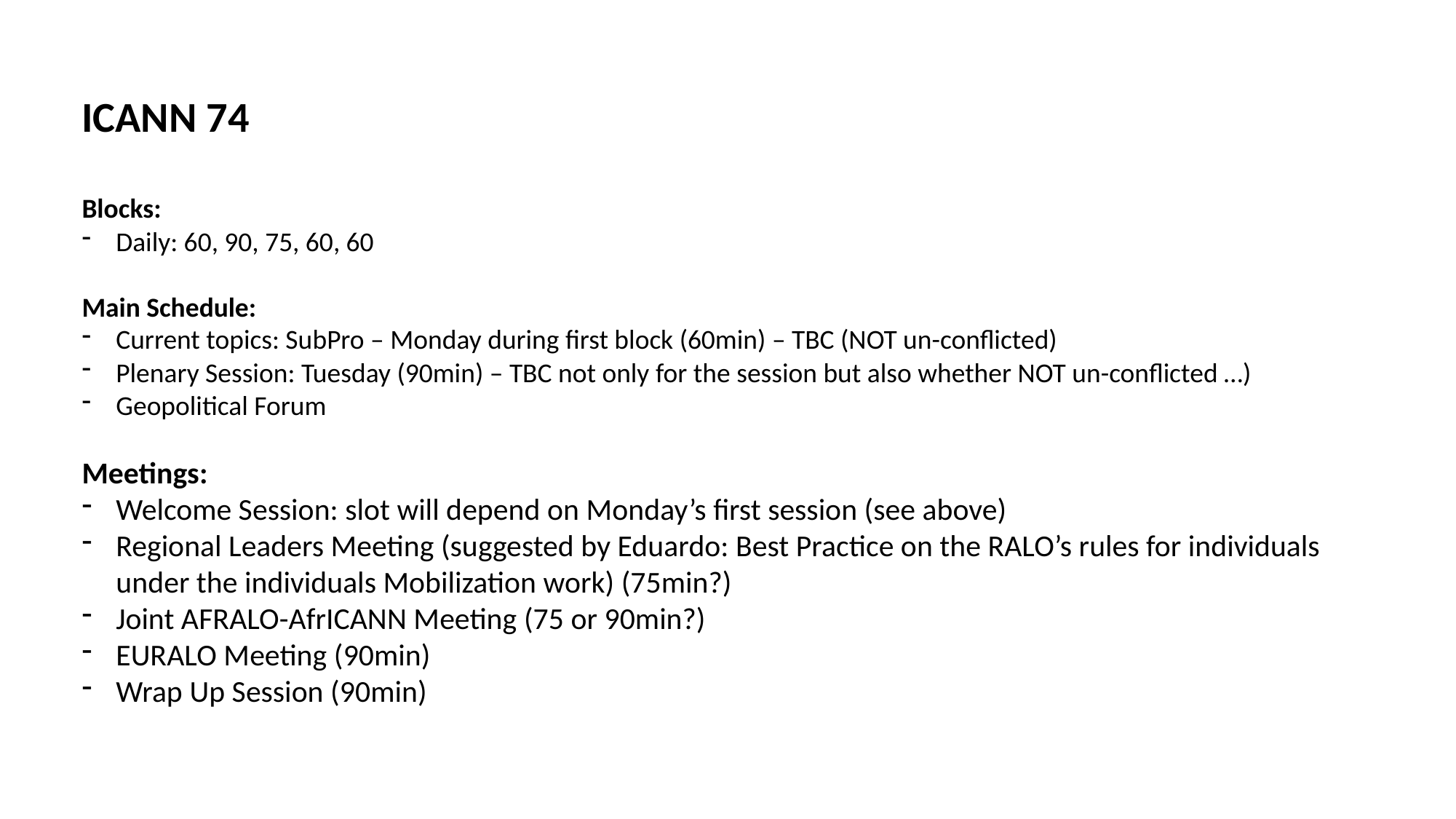

ICANN 74

Blocks:
Daily: 60, 90, 75, 60, 60

Main Schedule:
Current topics: SubPro – Monday during first block (60min) – TBC (NOT un-conflicted)
Plenary Session: Tuesday (90min) – TBC not only for the session but also whether NOT un-conflicted …)
Geopolitical Forum

Meetings:
Welcome Session: slot will depend on Monday’s first session (see above)
Regional Leaders Meeting (suggested by Eduardo: Best Practice on the RALO’s rules for individuals under the individuals Mobilization work) (75min?)
Joint AFRALO-AfrICANN Meeting (75 or 90min?)
EURALO Meeting (90min)
Wrap Up Session (90min)